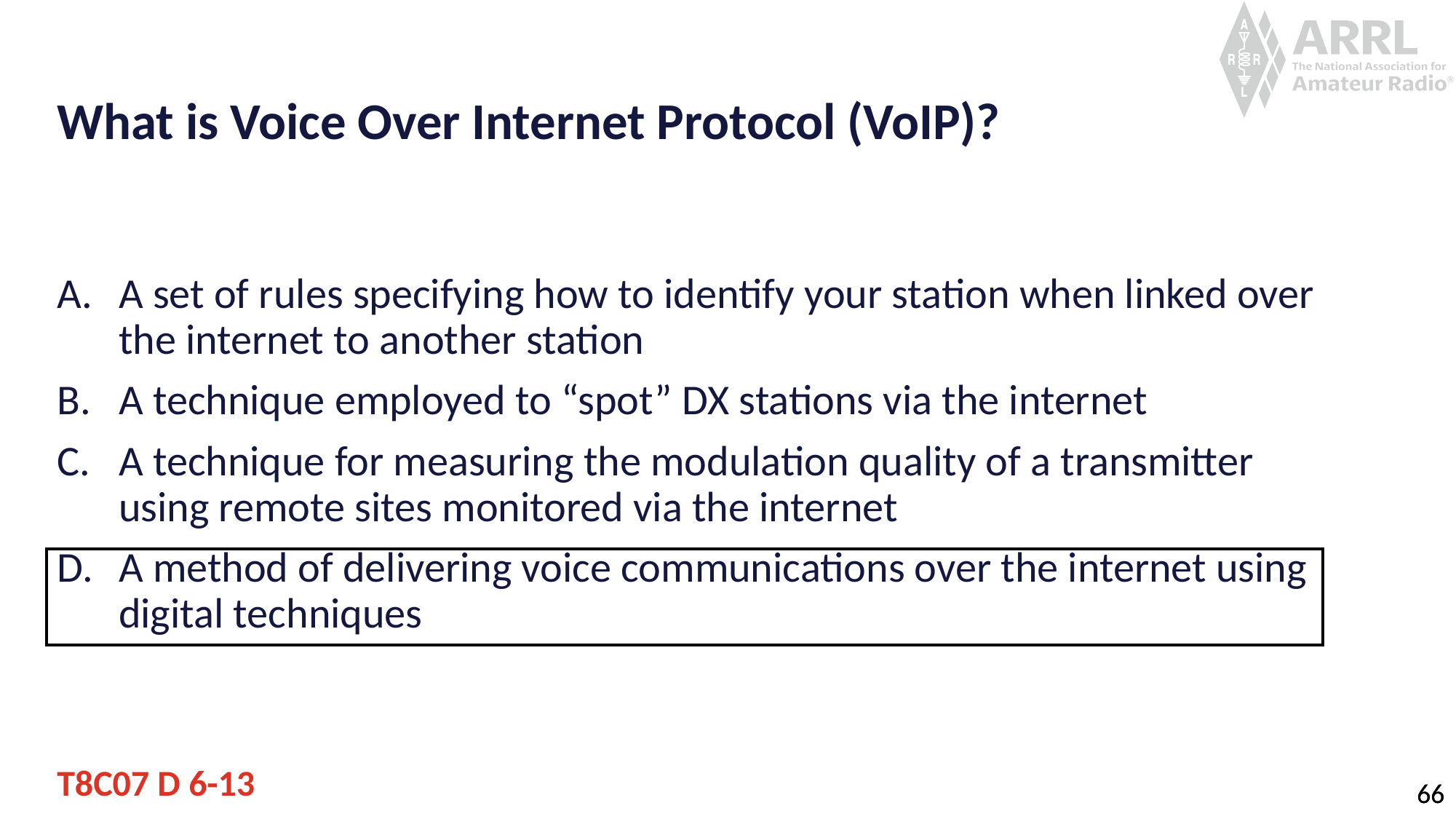

# What is Voice Over Internet Protocol (VoIP)?
A set of rules specifying how to identify your station when linked over the internet to another station
A technique employed to “spot” DX stations via the internet
A technique for measuring the modulation quality of a transmitter using remote sites monitored via the internet
A method of delivering voice communications over the internet using digital techniques

T8C07 D 6-13